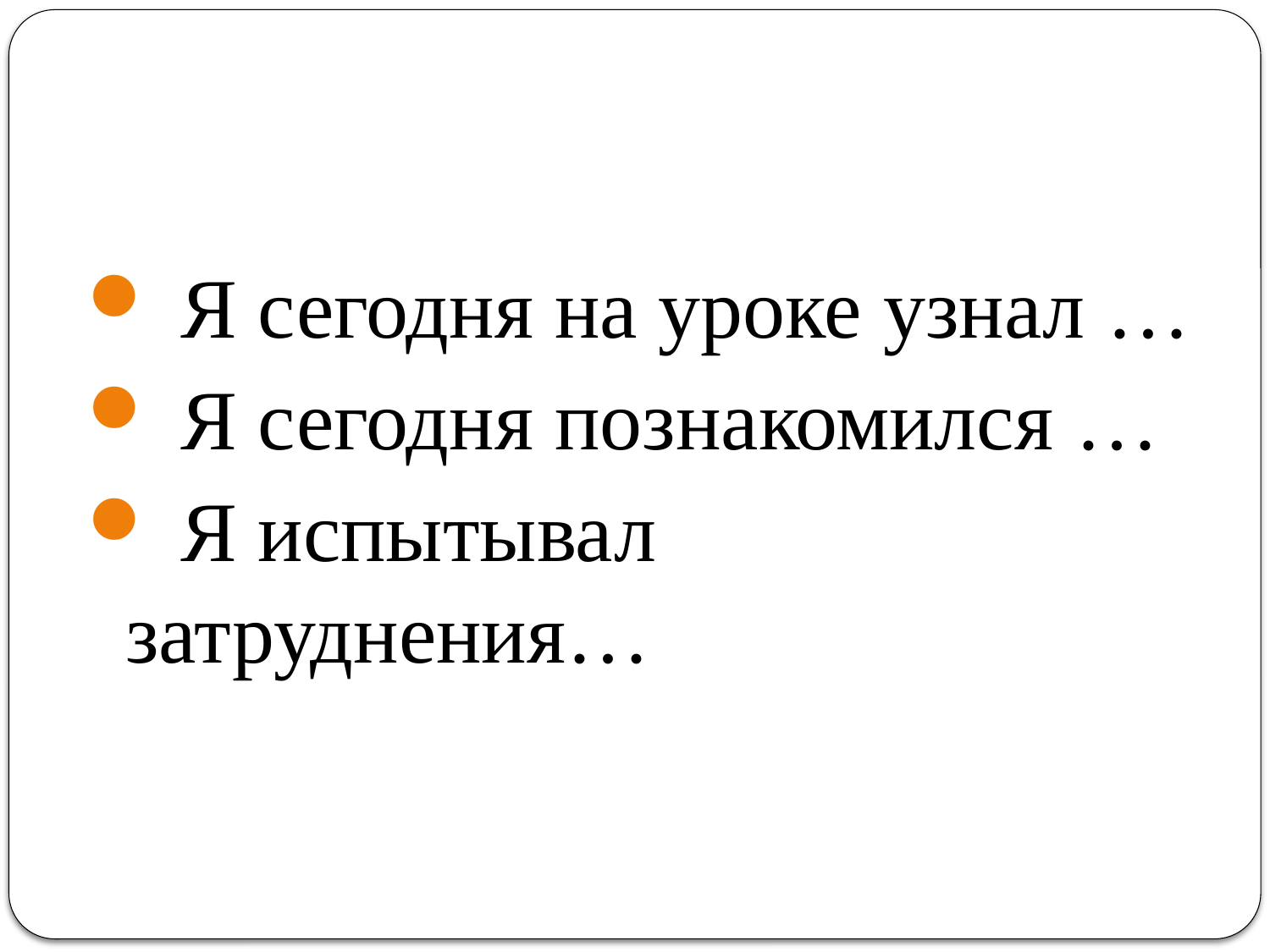

#
 Я сегодня на уроке узнал …
 Я сегодня познакомился …
 Я испытывал затруднения…